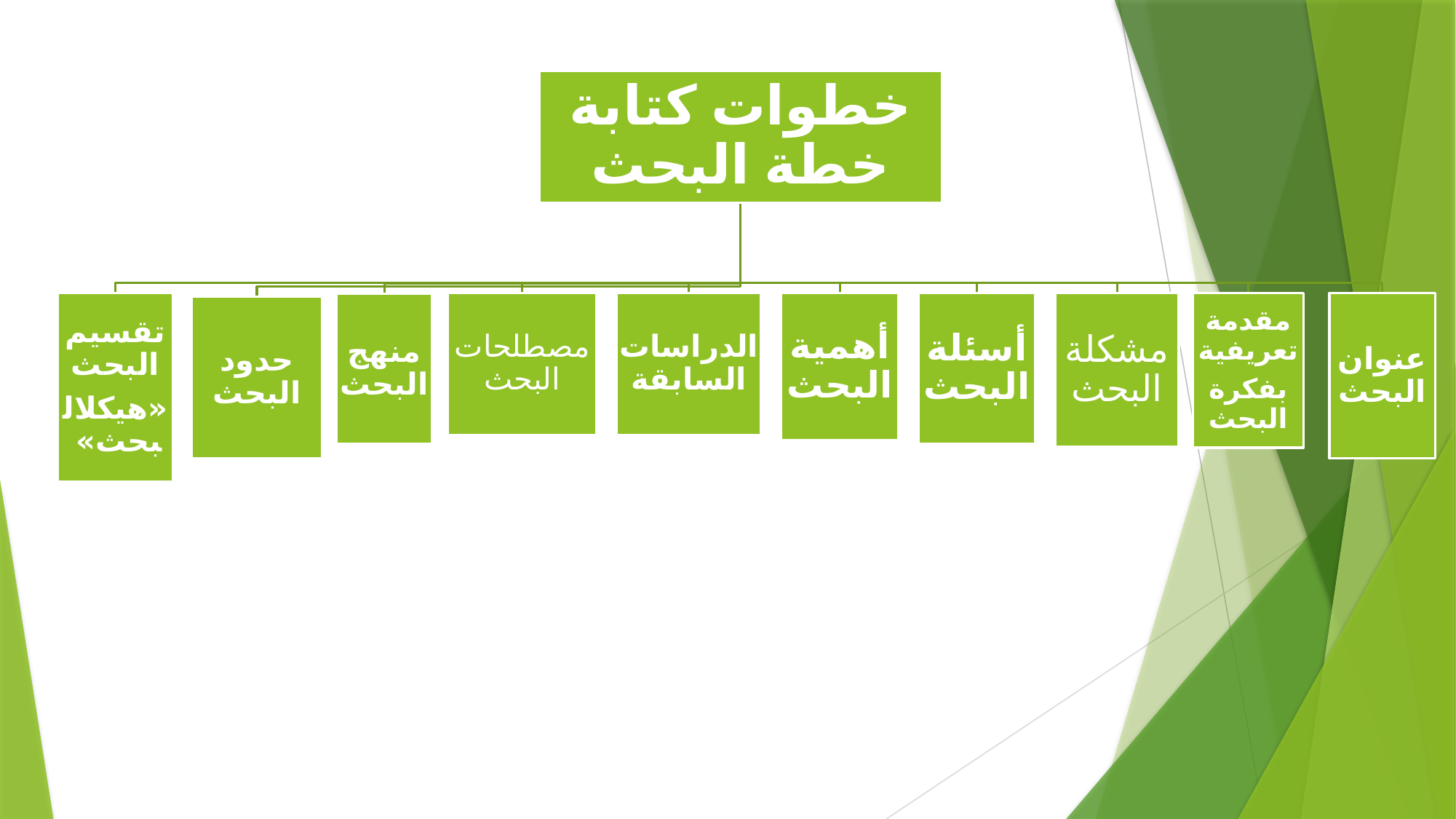

خطوات كتابة خطة البحث
تقسيم البحث
«هيكلالبحث»
منهج البحث
حدود البحث
مصطلحات البحث
الدراسات السابقة
أهمية البحث
أسئلة البحث
مشكلة البحث
مقدمة تعريفية
بفكرة البحث
عنوان البحث